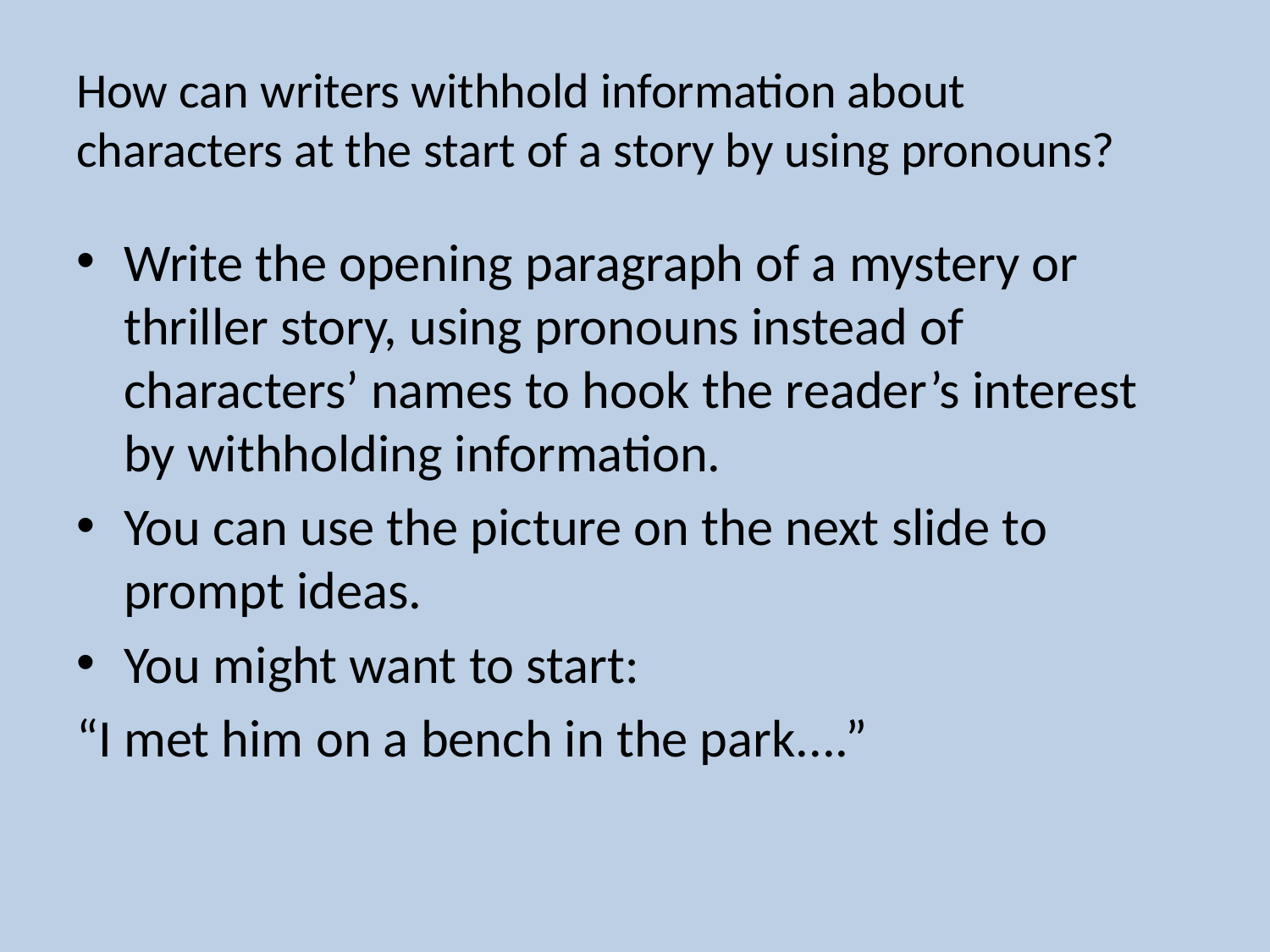

# How can writers withhold information about characters at the start of a story by using pronouns?
Write the opening paragraph of a mystery or thriller story, using pronouns instead of characters’ names to hook the reader’s interest by withholding information.
You can use the picture on the next slide to prompt ideas.
You might want to start:
“I met him on a bench in the park....”